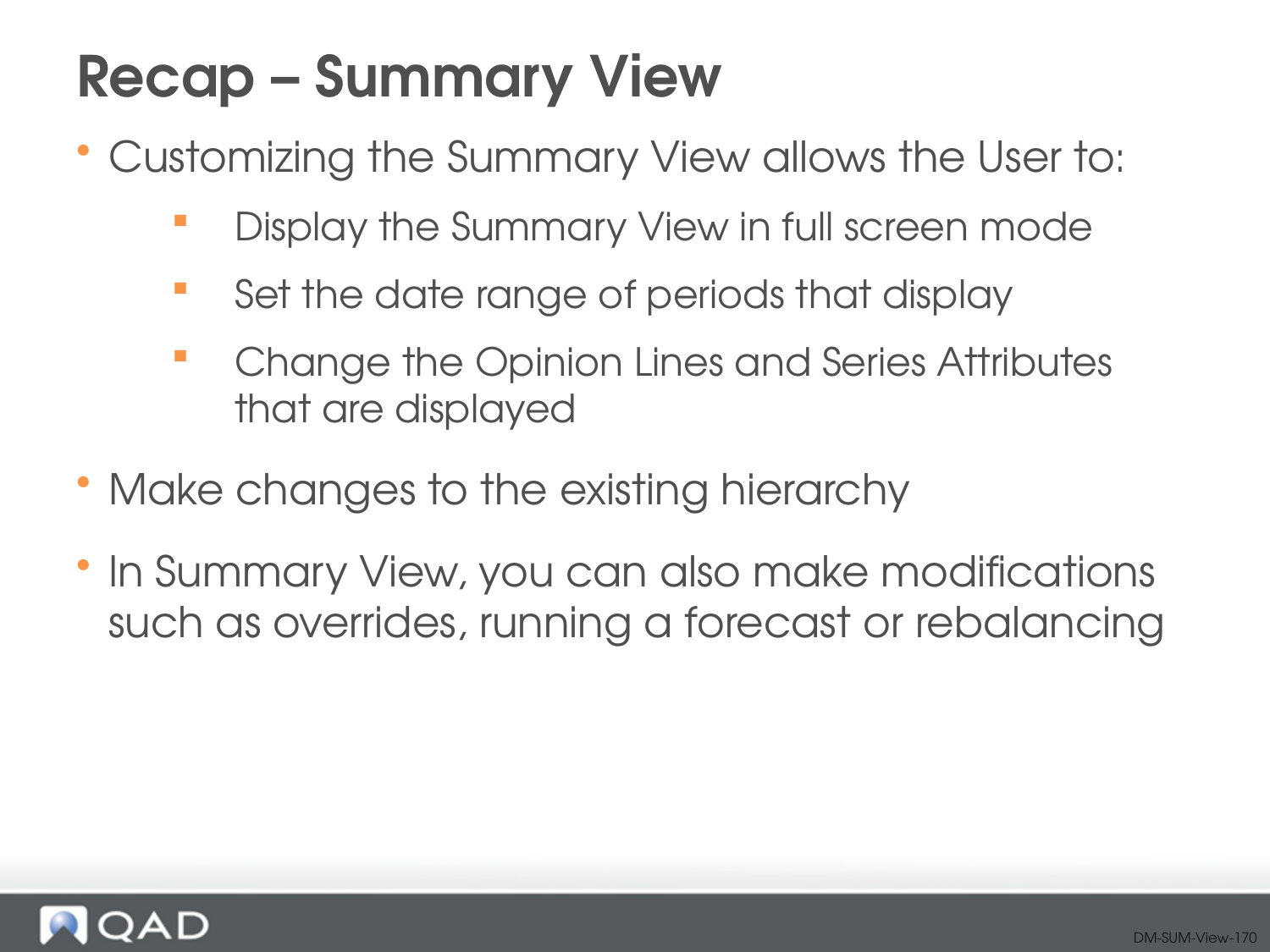

# Recap – Summary View
Customizing the Summary View allows the User to:
Display the Summary View in full screen mode
Set the date range of periods that display
Change the Opinion Lines and Series Attributes that are displayed
Make changes to the existing hierarchy
In Summary View, you can also make modifications such as overrides, running a forecast or rebalancing

DM-SUM-View-170